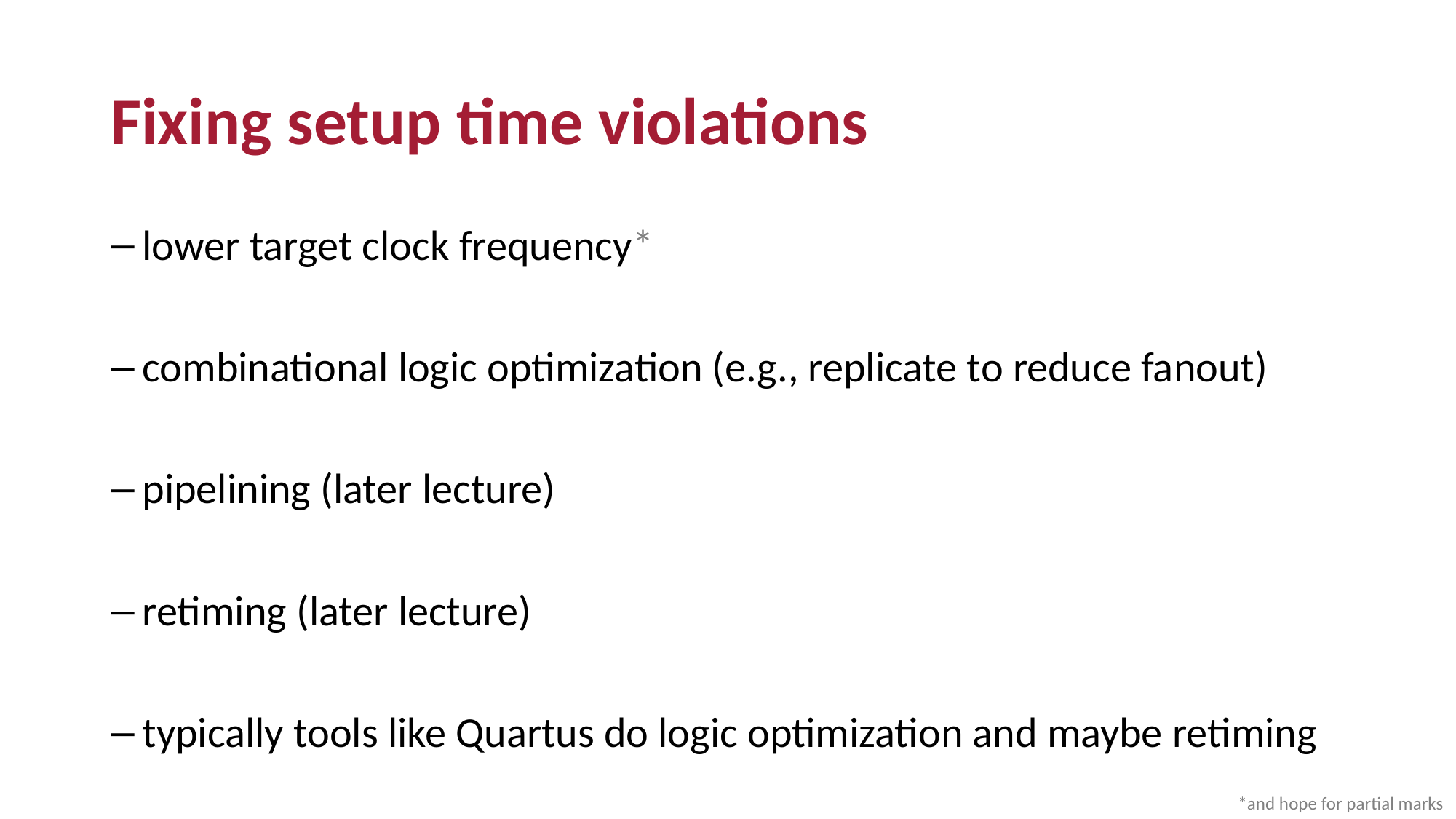

# Fixing setup time violations
lower target clock frequency*

combinational logic optimization (e.g., replicate to reduce fanout)

pipelining (later lecture)

retiming (later lecture)

typically tools like Quartus do logic optimization and maybe retiming
*and hope for partial marks